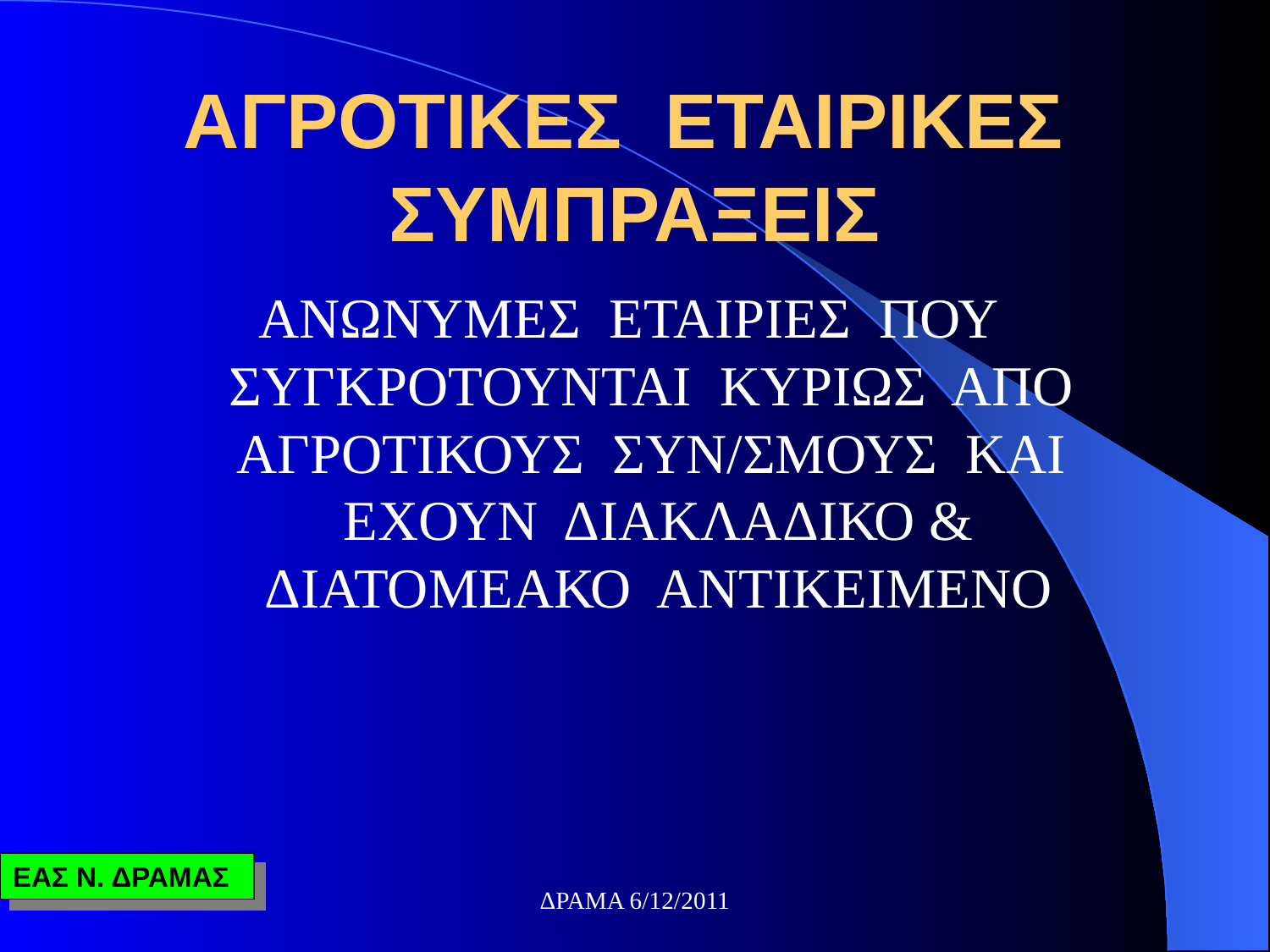

# ΑΓΡΟΤΙΚΕΣ  ΕΤΑΙΡΙΚΕΣ  ΣΥΜΠΡΑΞΕΙΣ
ΑΝΩΝΥΜΕΣ  ΕΤΑΙΡΙΕΣ  ΠΟΥ  ΣΥΓΚΡΟΤΟΥΝΤΑΙ  ΚΥΡΙΩΣ  ΑΠΟ  ΑΓΡΟΤΙΚΟΥΣ  ΣΥΝ/ΣΜΟΥΣ  ΚΑΙ  ΕΧΟΥΝ  ΔΙΑΚΛΑΔΙΚΟ & ΔΙΑΤΟΜΕΑΚΟ  ΑΝΤΙΚΕΙΜΕΝΟ
ΔΡΑΜΑ 6/12/2011